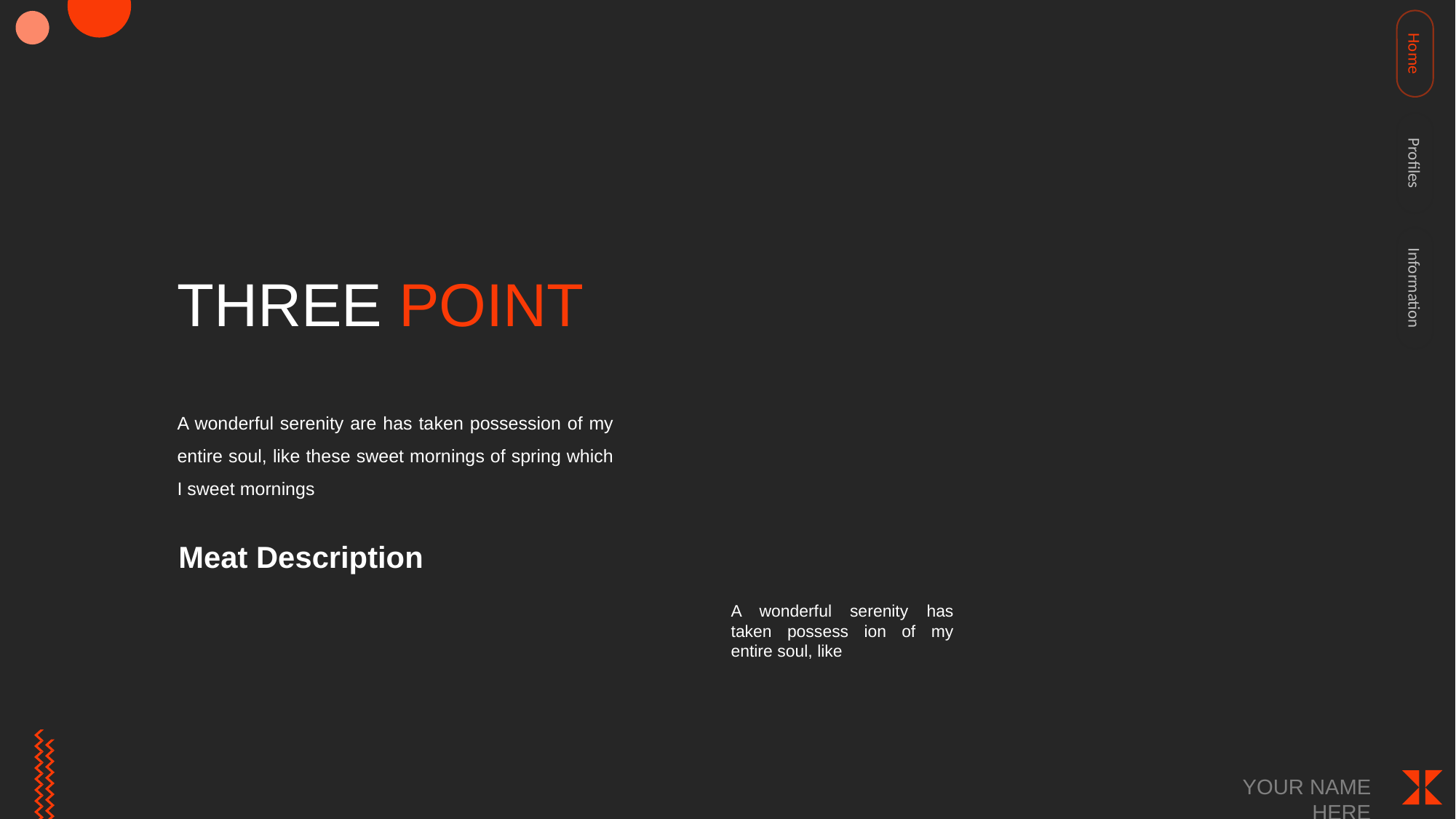

Home

Profiles
THREE POINT
Information
A wonderful serenity are has taken possession of my entire soul, like these sweet mornings of spring which I sweet mornings
Meat Description
A wonderful serenity has taken possess ion of my entire soul, like
YOUR NAME HERE